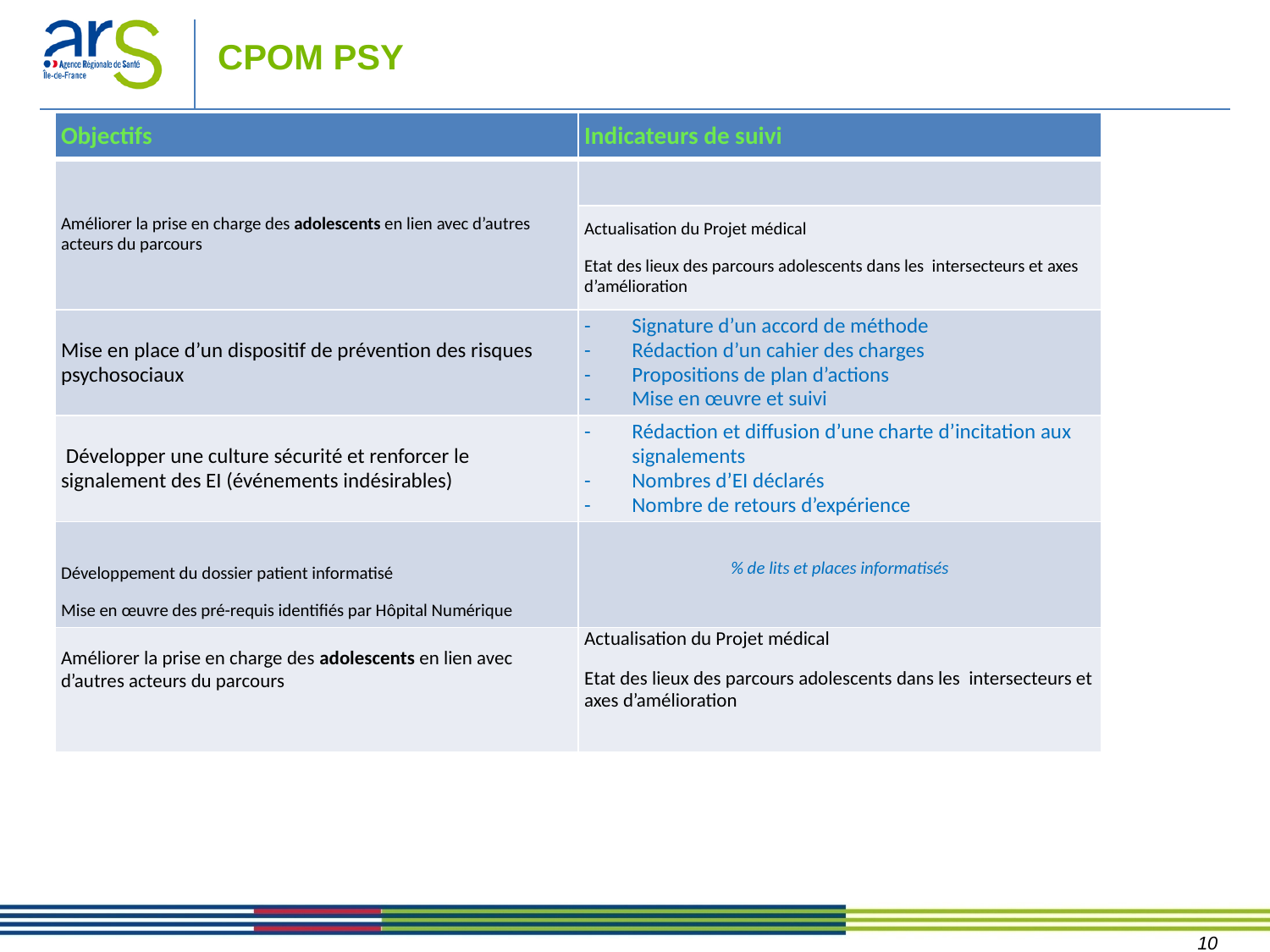

# CPOM PSY
| Objectifs | Indicateurs de suivi |
| --- | --- |
| Améliorer la prise en charge des adolescents en lien avec d’autres acteurs du parcours |  |
|  | Actualisation du Projet médical Etat des lieux des parcours adolescents dans les intersecteurs et axes d’amélioration |
| Mise en place d’un dispositif de prévention des risques psychosociaux | Signature d’un accord de méthode Rédaction d’un cahier des charges Propositions de plan d’actions Mise en œuvre et suivi |
| Développer une culture sécurité et renforcer le signalement des EI (événements indésirables) | Rédaction et diffusion d’une charte d’incitation aux signalements Nombres d’EI déclarés Nombre de retours d’expérience |
| Développement du dossier patient informatisé Mise en œuvre des pré-requis identifiés par Hôpital Numérique | % de lits et places informatisés |
| Améliorer la prise en charge des adolescents en lien avec d’autres acteurs du parcours | Actualisation du Projet médical Etat des lieux des parcours adolescents dans les intersecteurs et axes d’amélioration |